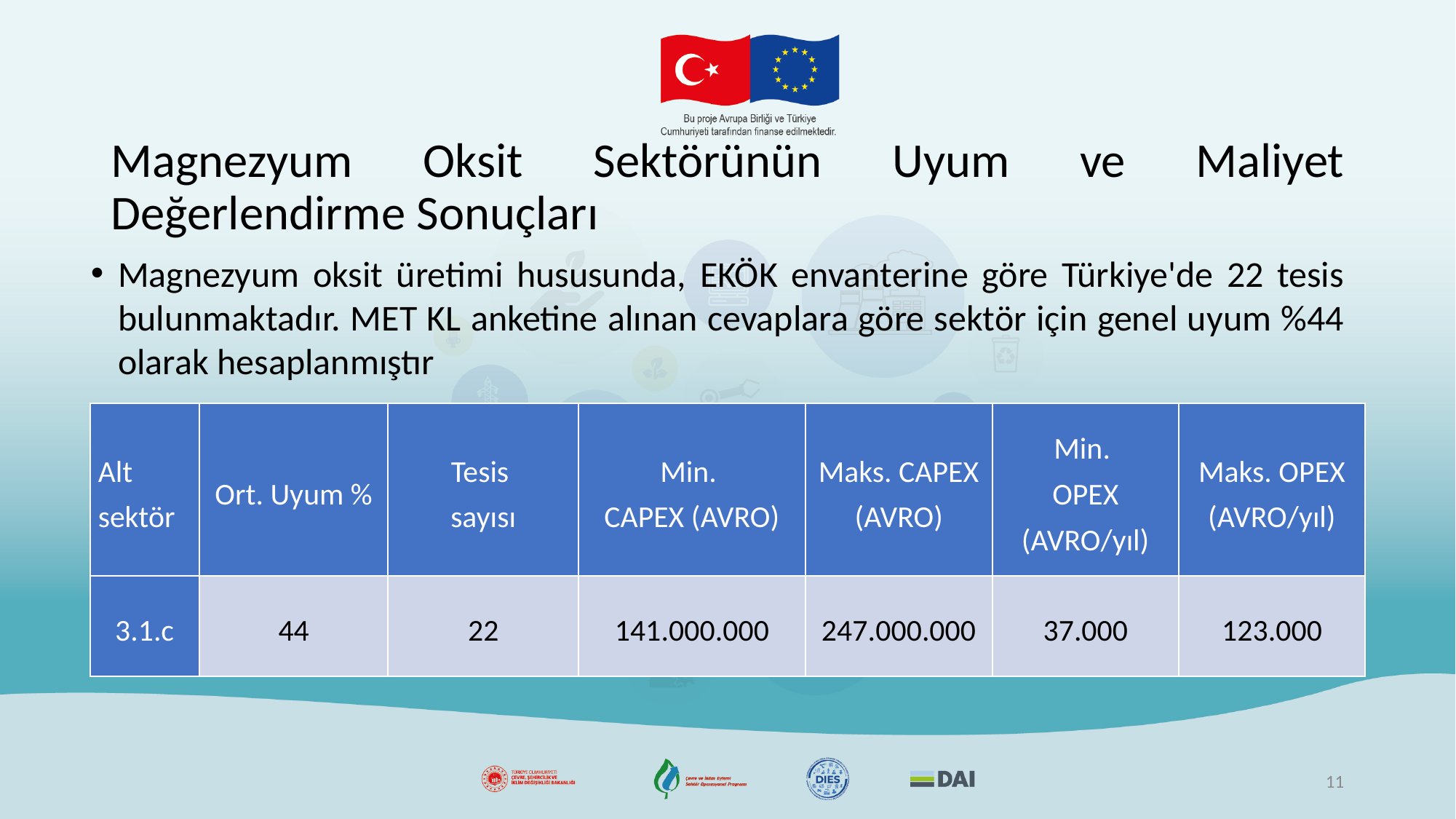

# Magnezyum Oksit Sektörünün Uyum ve Maliyet Değerlendirme Sonuçları
Magnezyum oksit üretimi hususunda, EKÖK envanterine göre Türkiye'de 22 tesis bulunmaktadır. MET KL anketine alınan cevaplara göre sektör için genel uyum %44 olarak hesaplanmıştır

| Alt sektör | Ort. Uyum % | Tesis sayısı | Min. CAPEX (AVRO) | Maks. CAPEX (AVRO) | Min. OPEX (AVRO/yıl) | Maks. OPEX (AVRO/yıl) |
| --- | --- | --- | --- | --- | --- | --- |
| 3.1.c | 44 | 22 | 141.000.000 | 247.000.000 | 37.000 | 123.000 |
11